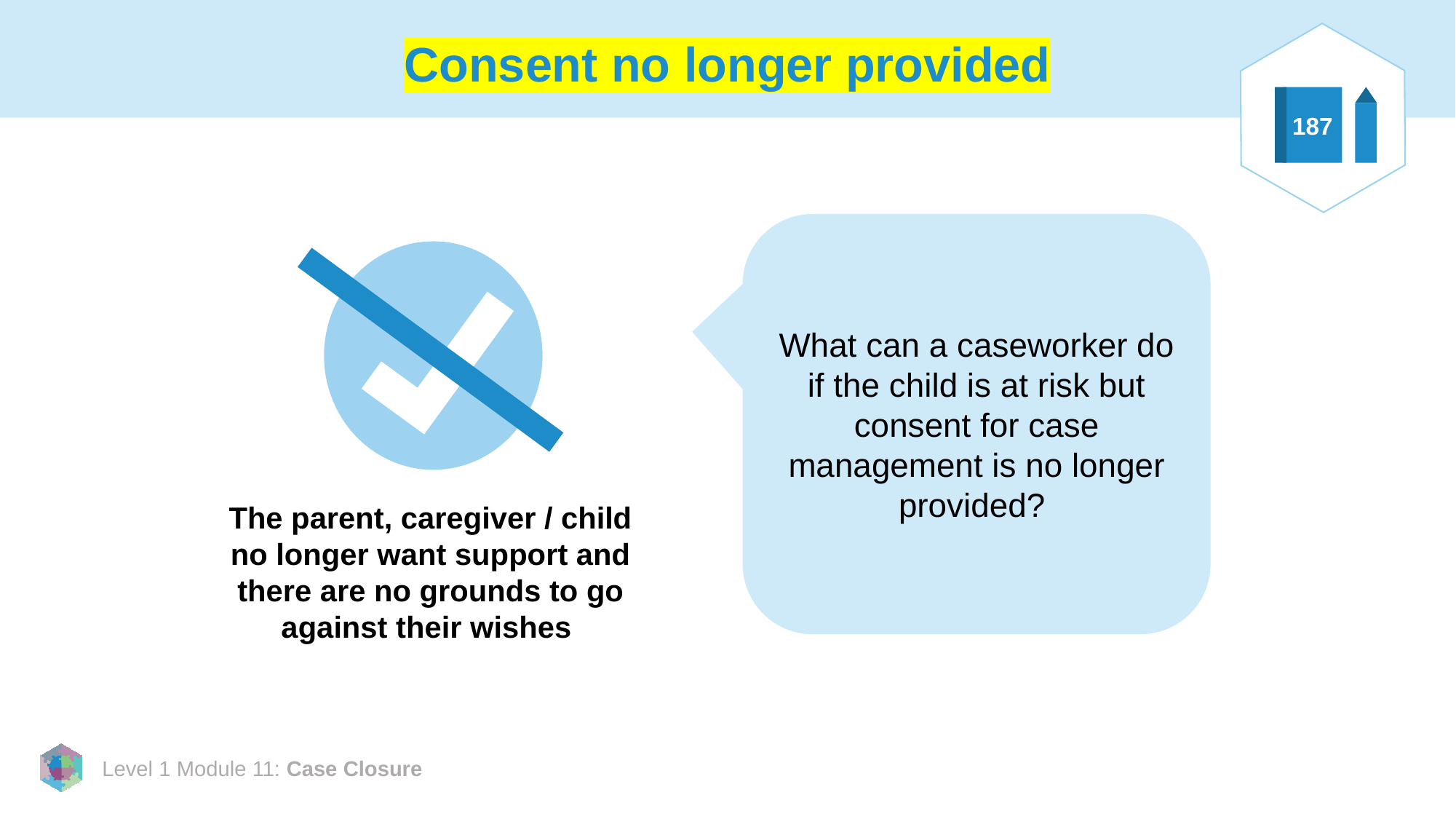

# Consent no longer provided

187

What can a caseworker do if the child is at risk but consent for case management is no longer provided?

The parent, caregiver / child no longer want support and there are no grounds to go against their wishes